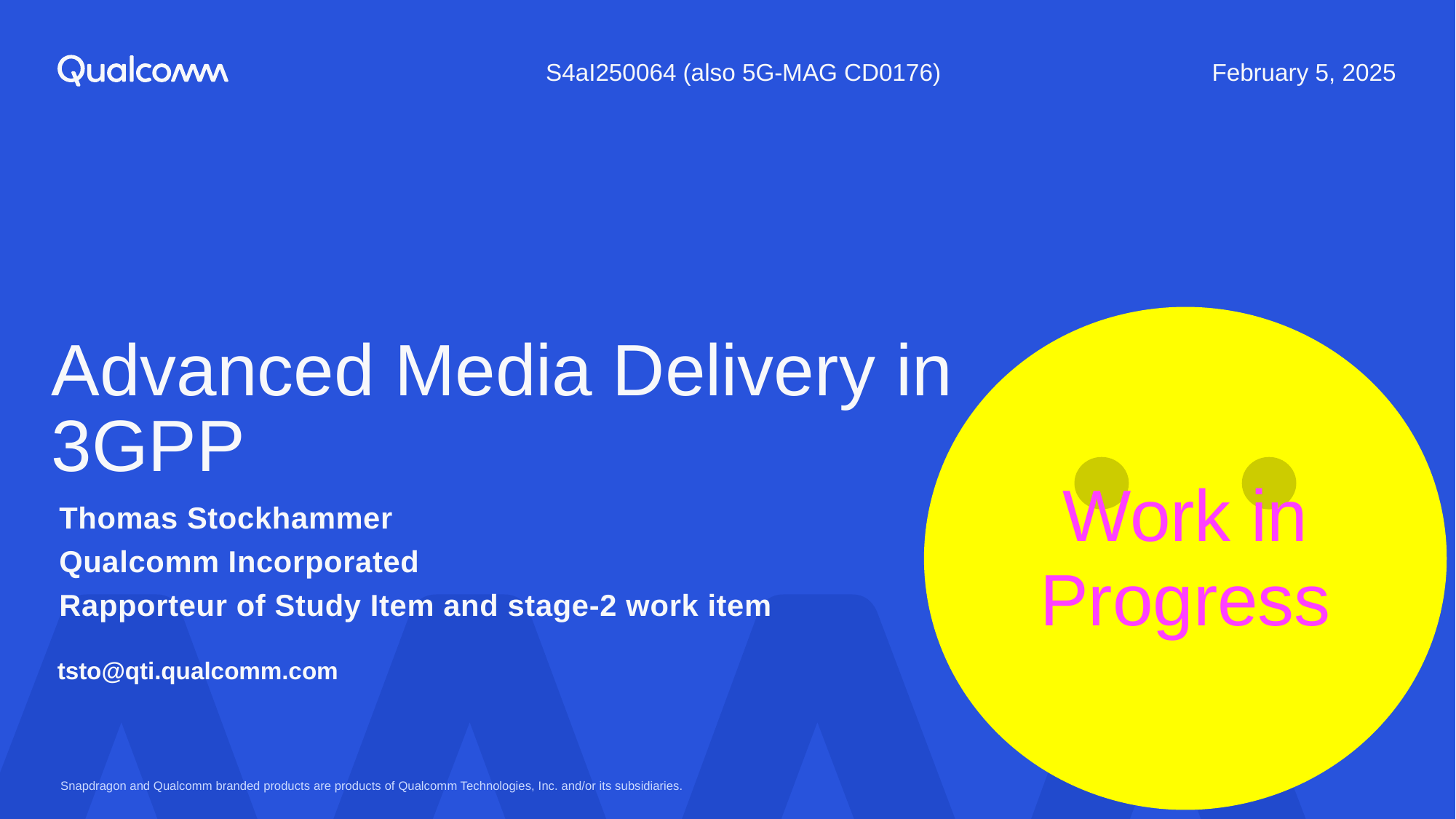

S4aI250064 (also 5G-MAG CD0176)
February 5, 2025
Work in Progress
# Advanced Media Delivery in 3GPP
Thomas Stockhammer
Qualcomm Incorporated
Rapporteur of Study Item and stage-2 work item
tsto@qti.qualcomm.com